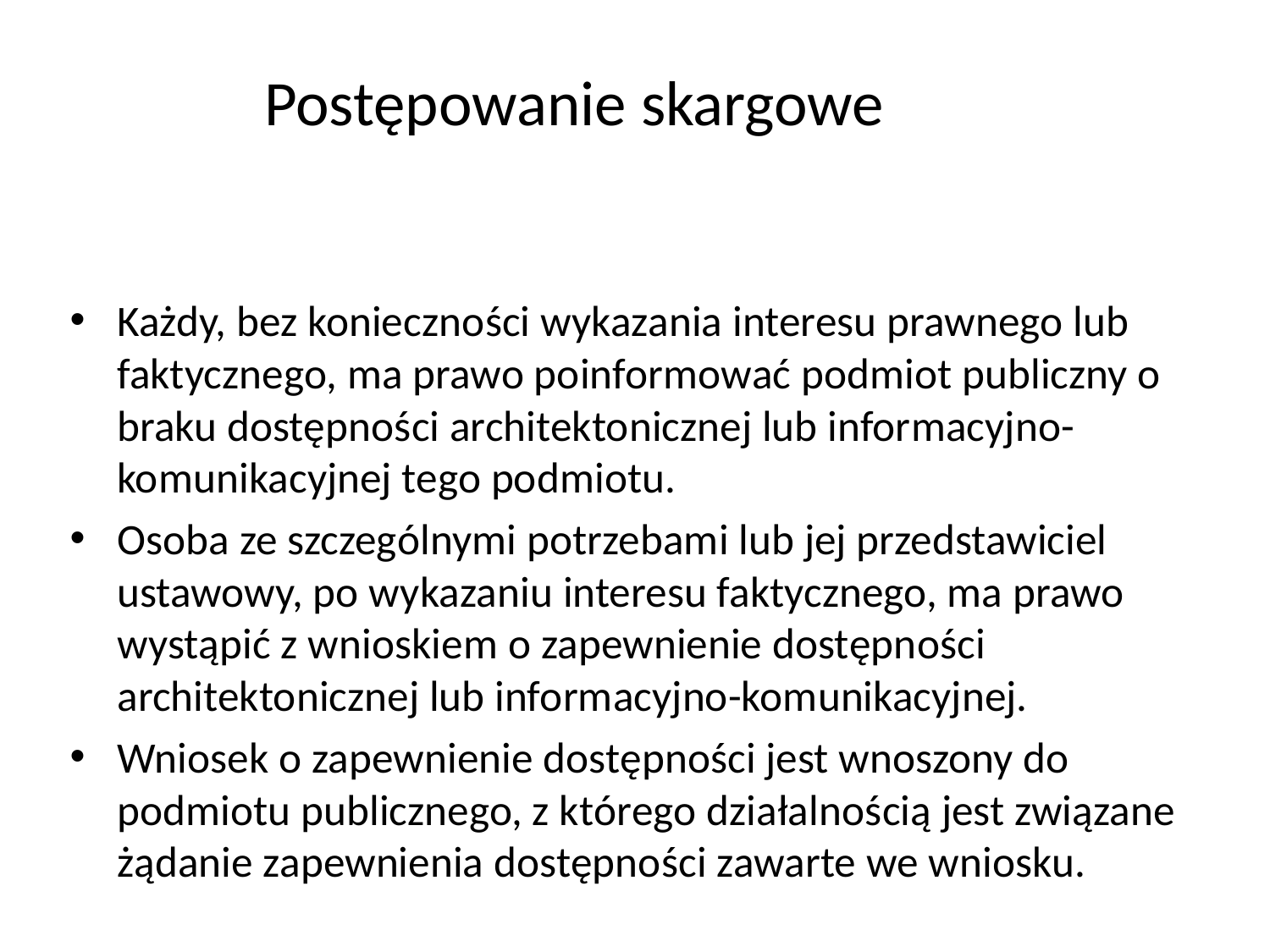

# Postępowanie skargowe

Każdy, bez konieczności wykazania interesu prawnego lub faktycznego, ma prawo poinformować podmiot publiczny o braku dostępności architektonicznej lub informacyjno-komunikacyjnej tego podmiotu.
Osoba ze szczególnymi potrzebami lub jej przedstawiciel ustawowy, po wykazaniu interesu faktycznego, ma prawo wystąpić z wnioskiem o zapewnienie dostępności architektonicznej lub informacyjno-komunikacyjnej.
Wniosek o zapewnienie dostępności jest wnoszony do podmiotu publicznego, z którego działalnością jest związane żądanie zapewnienia dostępności zawarte we wniosku.